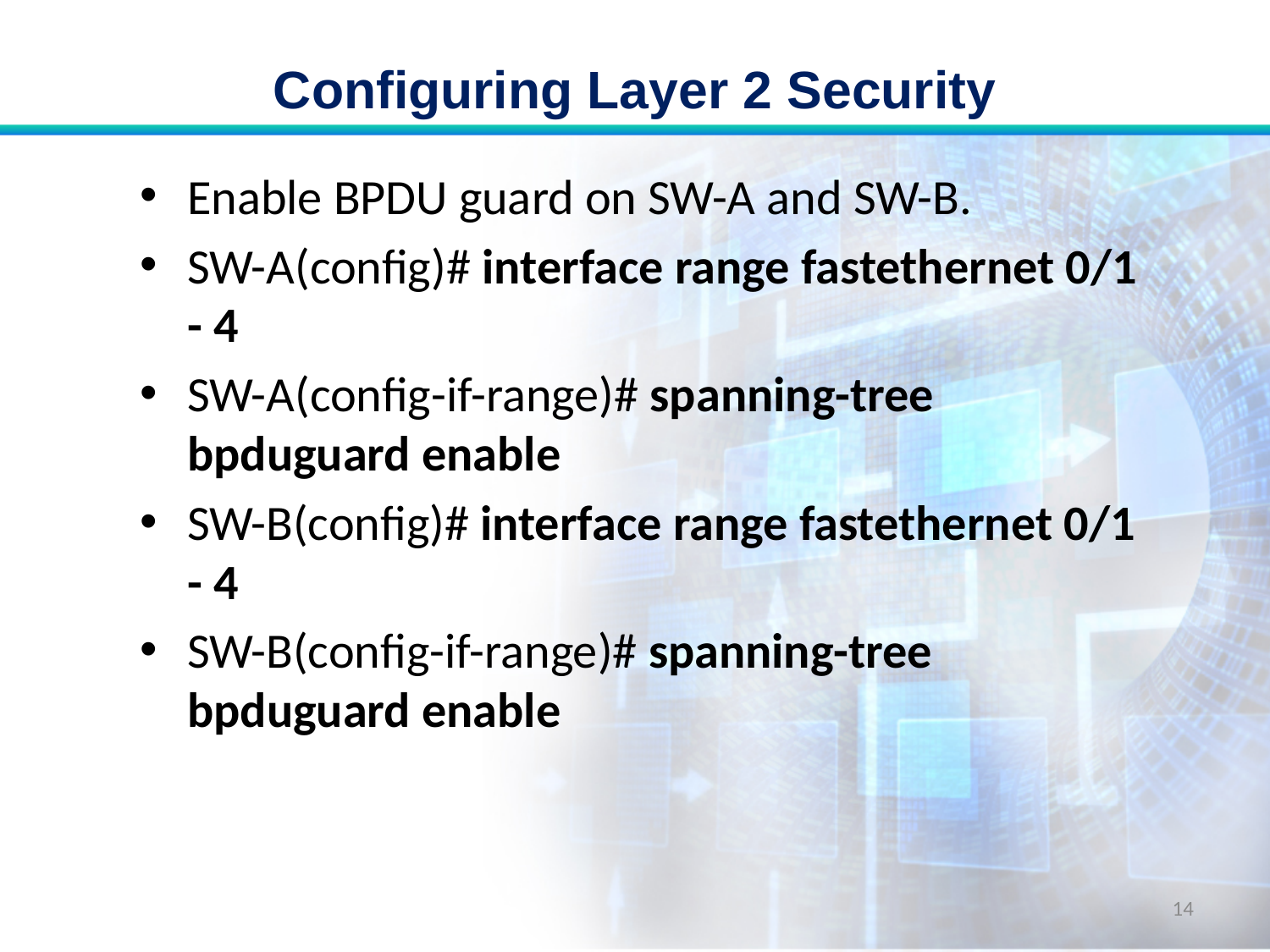

# Configuring Layer 2 Security
Enable BPDU guard on SW-A and SW-B.
SW-A(config)# interface range fastethernet 0/1 - 4
SW-A(config-if-range)# spanning-tree bpduguard enable
SW-B(config)# interface range fastethernet 0/1 - 4
SW-B(config-if-range)# spanning-tree bpduguard enable
14